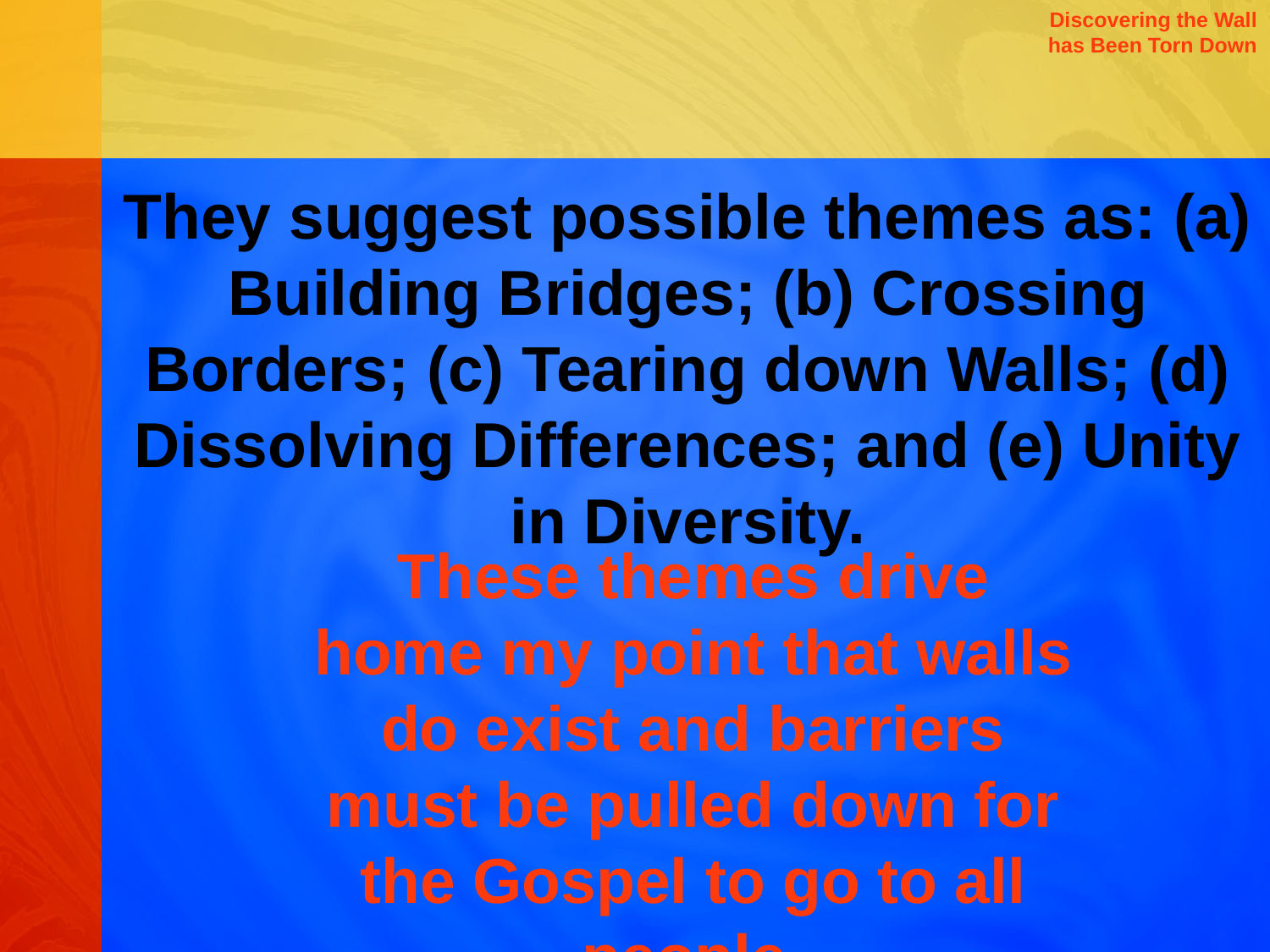

Discovering the Wall has Been Torn Down
They suggest possible themes as: (a) Building Bridges; (b) Crossing Borders; (c) Tearing down Walls; (d) Dissolving Differences; and (e) Unity in Diversity.
These themes drive home my point that walls do exist and barriers must be pulled down for the Gospel to go to all people.